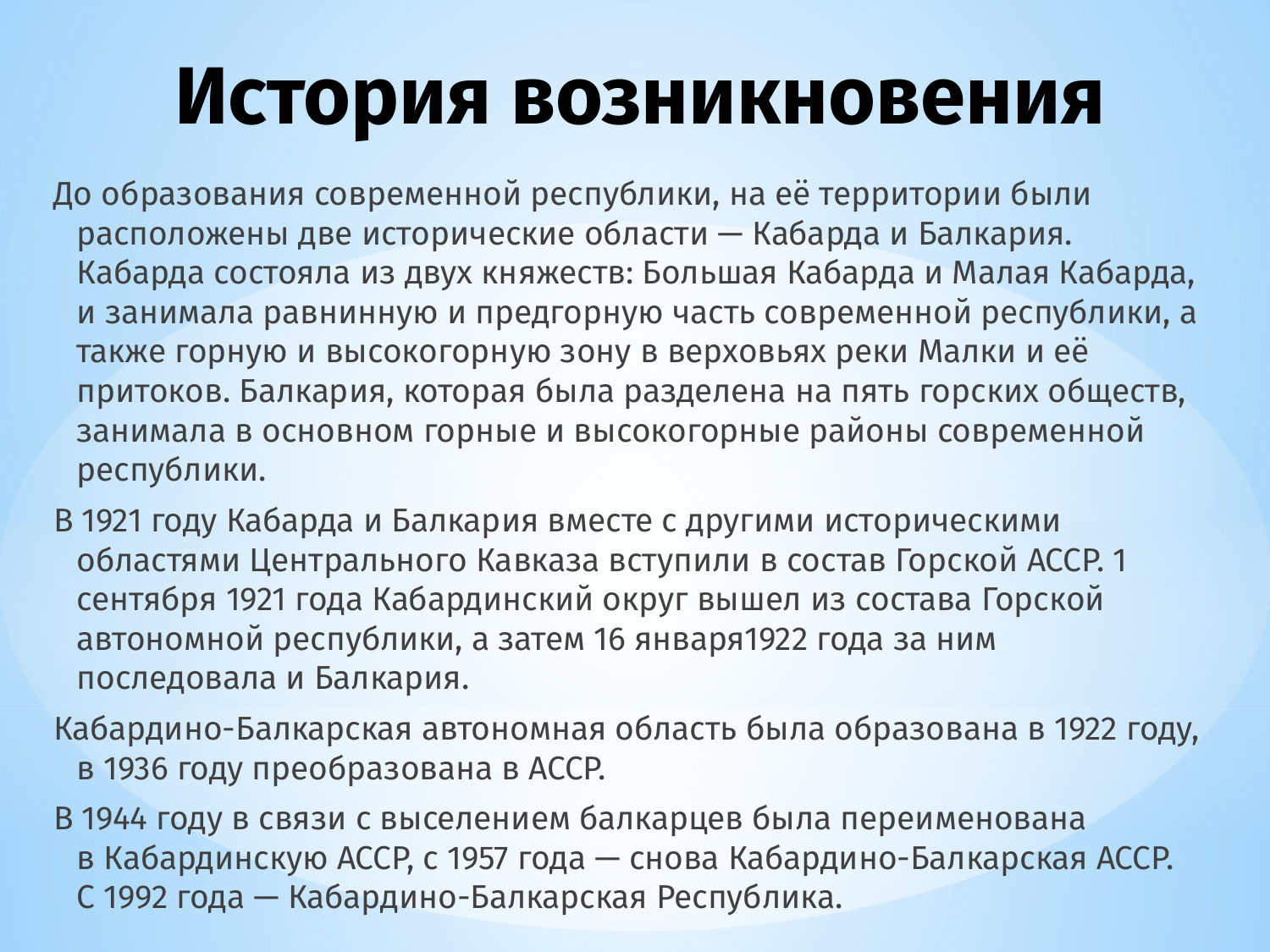

# История возникновения
До образования современной республики, на её территории были расположены две исторические области — Кабарда и Балкария. Кабарда состояла из двух княжеств: Большая Кабарда и Малая Кабарда, и занимала равнинную и предгорную часть современной республики, а также горную и высокогорную зону в верховьях реки Малки и её притоков. Балкария, которая была разделена на пять горских обществ, занимала в основном горные и высокогорные районы современной республики.
В 1921 году Кабарда и Балкария вместе с другими историческими областями Центрального Кавказа вступили в состав Горской АССР. 1 сентября 1921 года Кабардинский округ вышел из состава Горской автономной республики, а затем 16 января1922 года за ним последовала и Балкария.
Кабардино-Балкарская автономная область была образована в 1922 году, в 1936 году преобразована в АССР.
В 1944 году в связи с выселением балкарцев была переименована в Кабардинскую АССР, с 1957 года — снова Кабардино-Балкарская АССР. С 1992 года — Кабардино-Балкарская Республика.